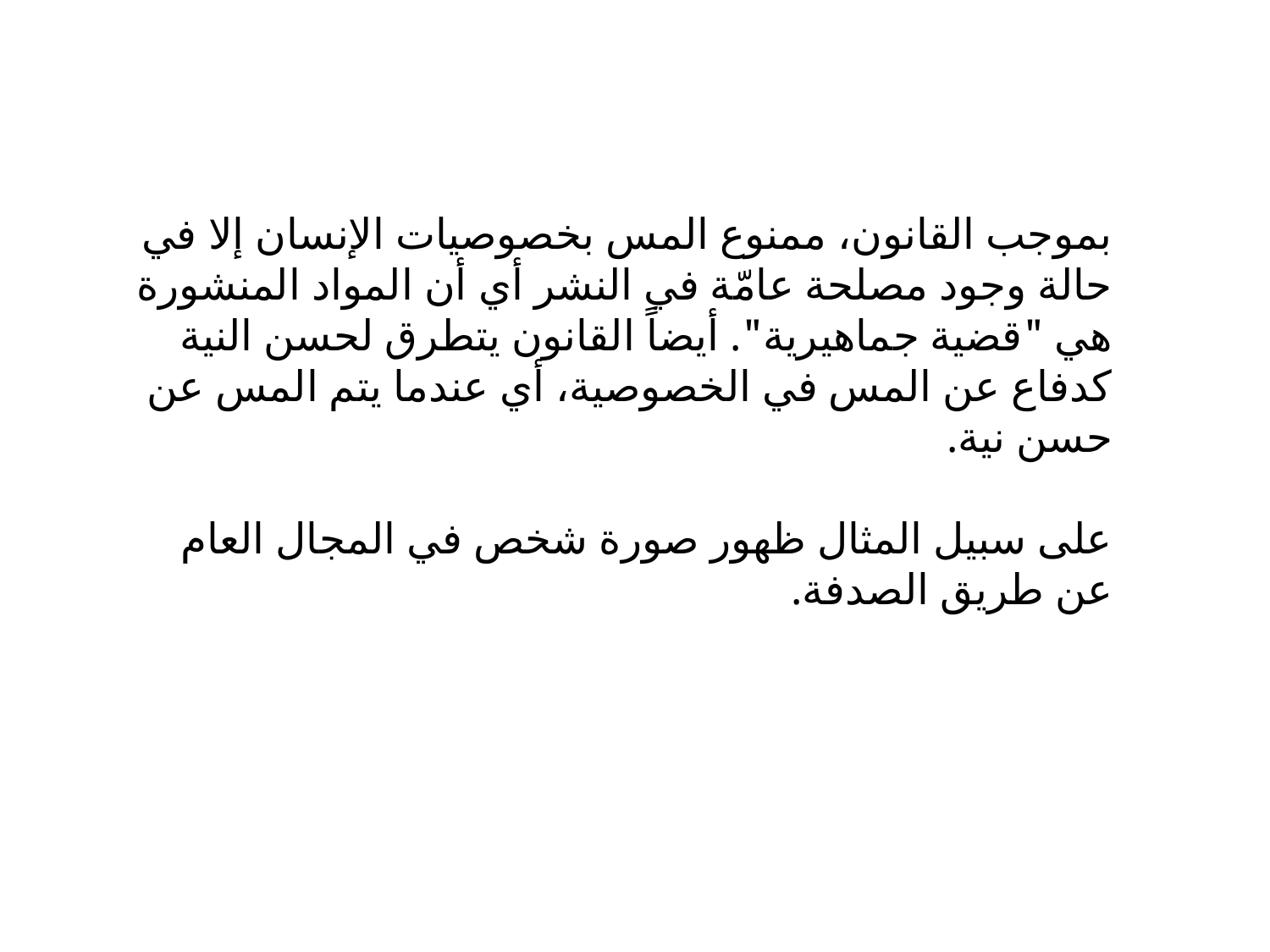

بموجب القانون، ممنوع المس بخصوصيات الإنسان إلا في حالة وجود مصلحة عامّة في النشر أي أن المواد المنشورة هي "قضية جماهيرية". أيضاً القانون يتطرق لحسن النية كدفاع عن المس في الخصوصية، أي عندما يتم المس عن حسن نية.

على سبيل المثال ظهور صورة شخص في المجال العام عن طريق الصدفة.